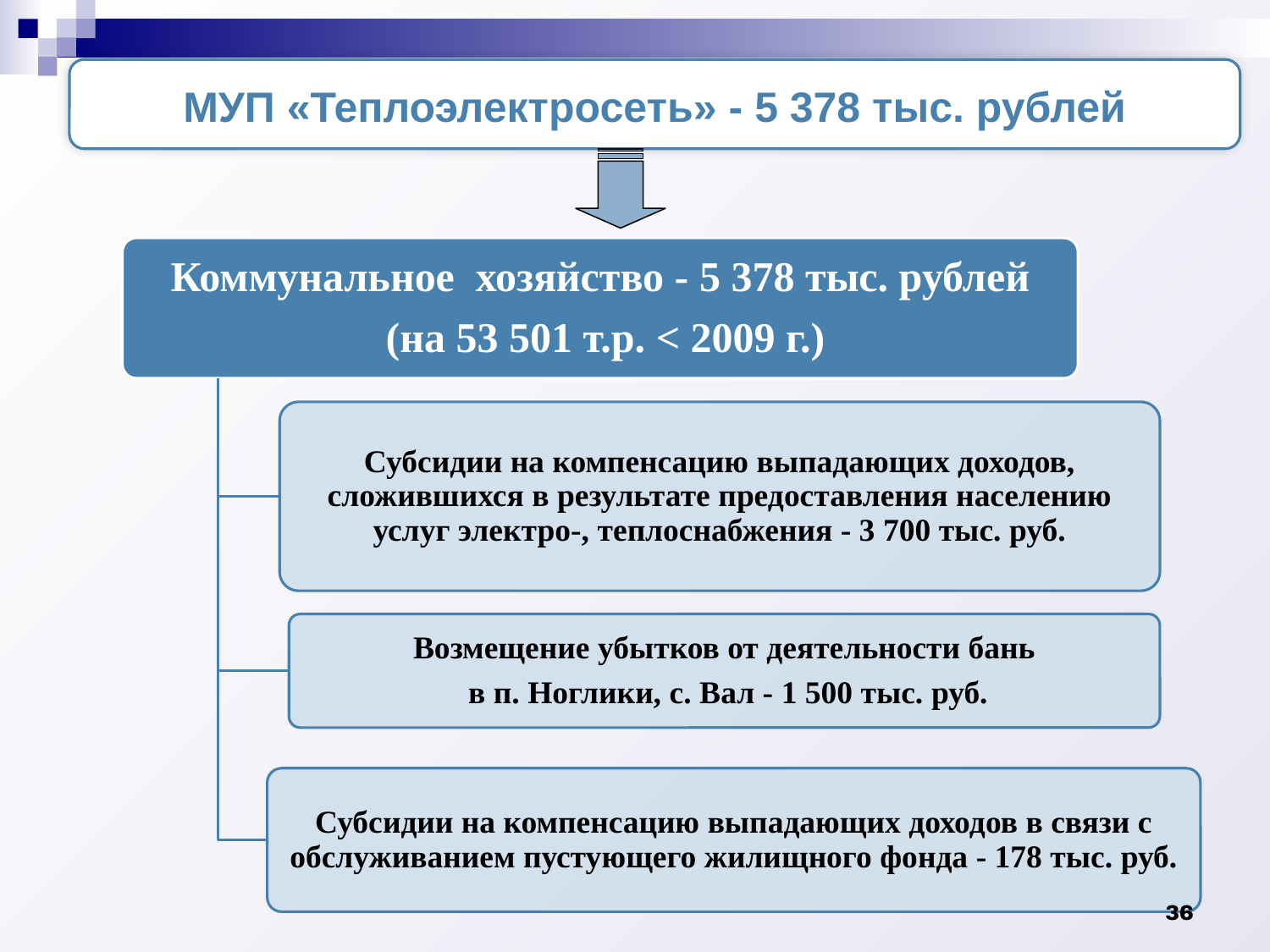

МУП «Теплоэлектросеть» - 5 378 тыс. рублей

Коммунальное  хозяйство - 5 378 тыс. рублей
 (на 53 501 т.р. < 2009 г.)
Субсидии на компенсацию выпадающих доходов, сложившихся в результате предоставления населению услуг электро-, теплоснабжения - 3 700 тыс. руб.
Возмещение убытков от деятельности бань
 в п. Ноглики, с. Вал - 1 500 тыс. руб.
Субсидии на компенсацию выпадающих доходов в связи с обслуживанием пустующего жилищного фонда - 178 тыс. руб.
36